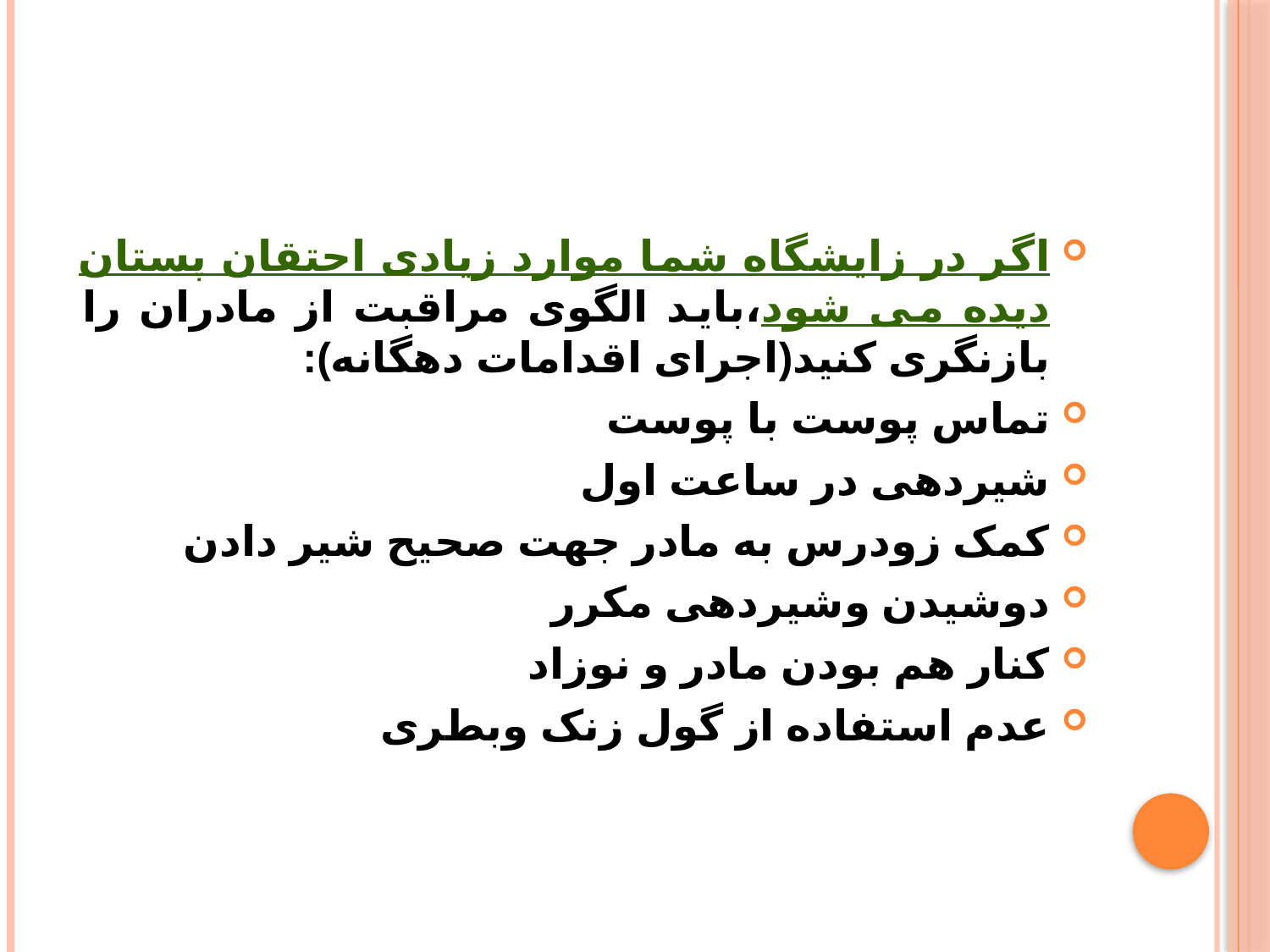

#
اگر در زایشگاه شما موارد زیادی احتقان پستان دیده می شود،باید الگوی مراقبت از مادران را بازنگری کنید(اجرای اقدامات دهگانه):
تماس پوست با پوست
شیردهی در ساعت اول
کمک زودرس به مادر جهت صحیح شیر دادن
دوشیدن وشیردهی مکرر
کنار هم بودن مادر و نوزاد
عدم استفاده از گول زنک وبطری